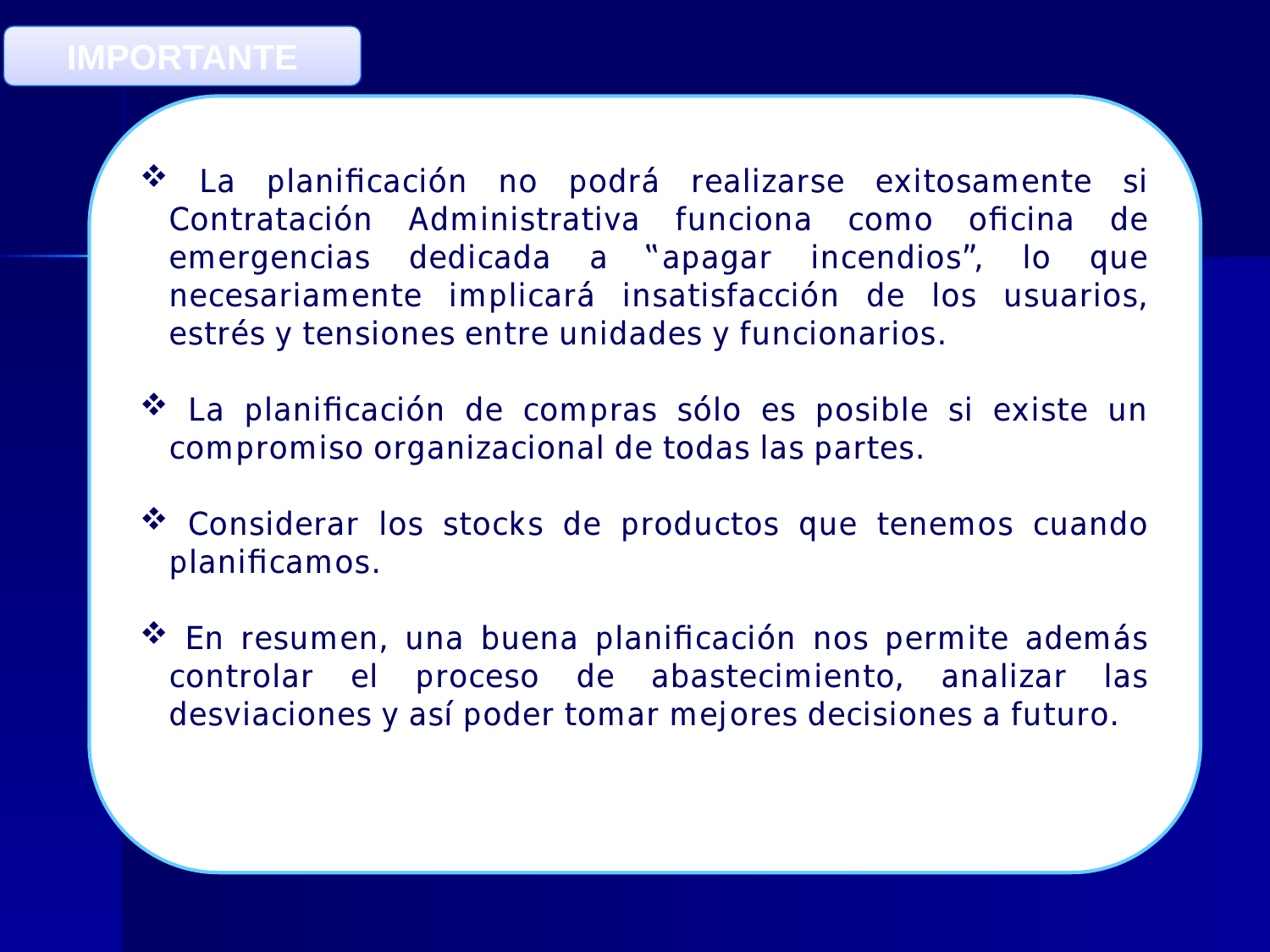

IMPORTANTE
 La planificación no podrá realizarse exitosamente si Contratación Administrativa funciona como oficina de emergencias dedicada a “apagar incendios”, lo que necesariamente implicará insatisfacción de los usuarios, estrés y tensiones entre unidades y funcionarios.

 La planificación de compras sólo es posible si existe un compromiso organizacional de todas las partes.

 Considerar los stocks de productos que tenemos cuando planificamos.

 En resumen, una buena planificación nos permite además controlar el proceso de abastecimiento, analizar las desviaciones y así poder tomar mejores decisiones a futuro.